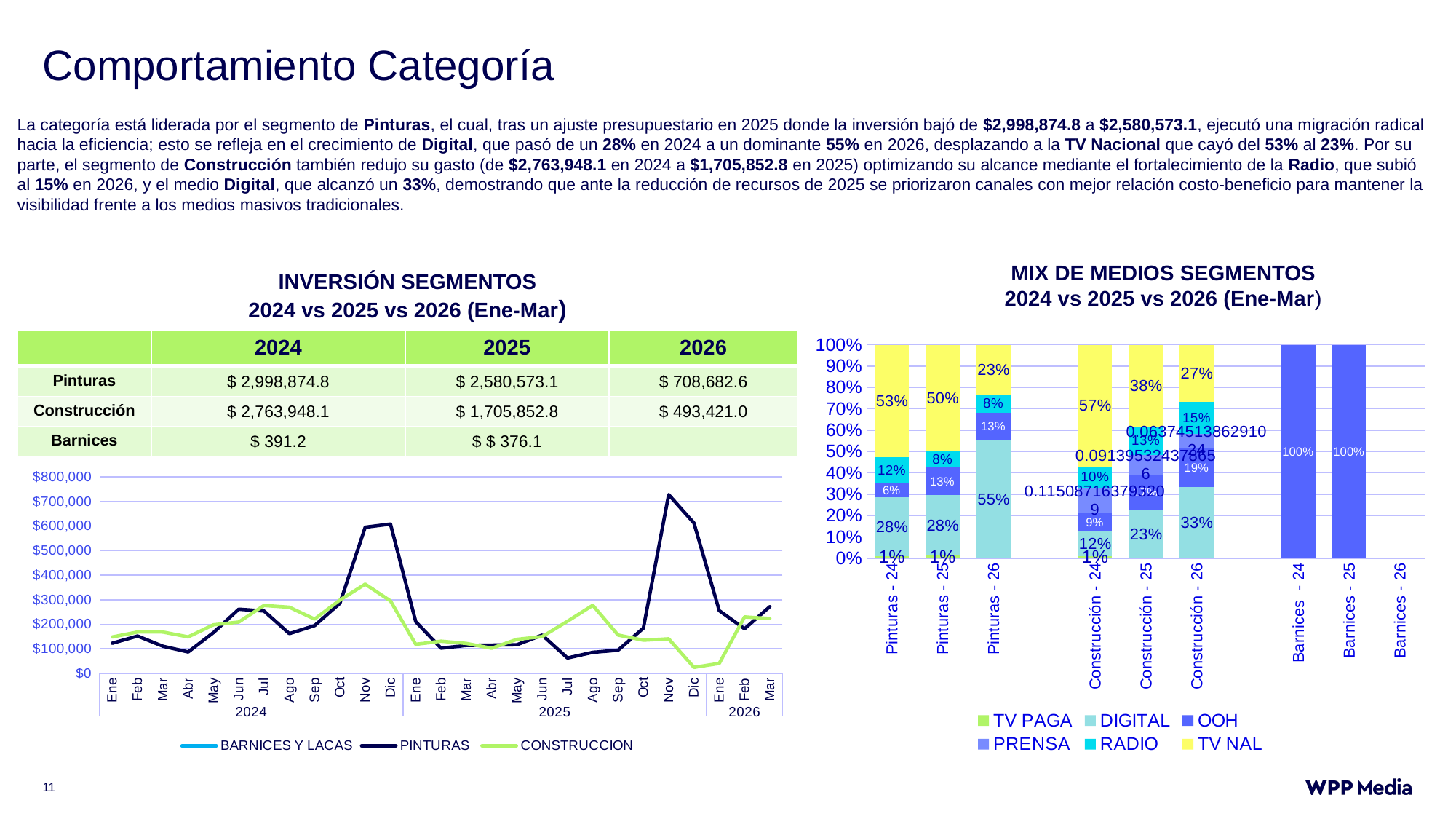

# Comportamiento Categoría
La categoría está liderada por el segmento de Pinturas, el cual, tras un ajuste presupuestario en 2025 donde la inversión bajó de $2,998,874.8 a $2,580,573.1, ejecutó una migración radical hacia la eficiencia; esto se refleja en el crecimiento de Digital, que pasó de un 28% en 2024 a un dominante 55% en 2026, desplazando a la TV Nacional que cayó del 53% al 23%. Por su parte, el segmento de Construcción también redujo su gasto (de $2,763,948.1 en 2024 a $1,705,852.8 en 2025) optimizando su alcance mediante el fortalecimiento de la Radio, que subió al 15% en 2026, y el medio Digital, que alcanzó un 33%, demostrando que ante la reducción de recursos de 2025 se priorizaron canales con mejor relación costo-beneficio para mantener la visibilidad frente a los medios masivos tradicionales.
MIX DE MEDIOS SEGMENTOS
2024 vs 2025 vs 2026 (Ene-Mar)
INVERSIÓN SEGMENTOS
2024 vs 2025 vs 2026 (Ene-Mar)

### Chart

| Category | TV PAGA | DIGITAL | OOH | PRENSA | RADIO | TV NAL |
|---|---|---|---|---|---|---|
| Pinturas - 24 | 0.011460229669075069 | 0.2753236765901664 | 0.06403990293452284 | None | 0.12252865479957074 | 0.5266475360066649 |
| Pinturas - 25 | 0.012305272683716005 | 0.2827928405295903 | 0.12961013076086805 | None | 0.07866735857305435 | 0.49614756829329915 |
| Pinturas - 26 | None | 0.5547183132168729 | 0.12745930687600204 | None | 0.08307414894363997 | 0.2331667685898322 |
|  | None | None | None | None | None | None |
| Construcción - 24 | 0.010443114154343248 | 0.11537406227190582 | 0.0898799302585431 | 0.11508716379320946 | 0.09972182080660504 | 0.5694939087153933 |
| Construcción - 25 | None | 0.22621314822521948 | 0.16668663161485103 | 0.09139532437865602 | 0.13383621789952047 | 0.38186867788175305 |
| Construcción - 26 | None | 0.33307286507323774 | 0.18583861688770684 | 0.06374513862910239 | 0.15040499636714072 | 0.26693838304281237 |
|  | None | None | None | None | None | None |
| Barnices  - 24 | None | None | 1.0 | None | None | None |
| Barnices - 25 | None | None | 1.0 | None | None | None |
| Barnices - 26 | None | None | None | None | None | None |
|  | 2024 | 2025 | 2026 |
| --- | --- | --- | --- |
| Pinturas | $ 2,998,874.8 | $ 2,580,573.1 | $ 708,682.6 |
| Construcción | $ 2,763,948.1 | $ 1,705,852.8 | $ 493,421.0 |
| Barnices | $ 391.2 | $ $ 376.1 |  |

### Chart

| Category | BARNICES Y LACAS | PINTURAS  | CONSTRUCCION |
|---|---|---|---|
| Ene | None | 122755.95912759616 | 148141.2649436629 |
| Feb | None | 151864.57211654726 | 168446.39429529555 |
| Mar | None | 110392.63101345765 | 168164.3913004584 |
| Abr | None | 86992.72306175387 | 148351.21365079447 |
| May | None | 165976.60756248952 | 197628.4897798028 |
| Jun | None | 261410.5918364689 | 208837.2319450464 |
| Jul | None | 254017.55050877514 | 276650.25272106007 |
| Ago | None | 161786.94997539461 | 269455.59322161437 |
| Sep | 197.630953395516 | 194495.39686850723 | 221130.63868910162 |
| Oct | None | 285447.00251564477 | 298645.81333052245 |
| Nov | None | 595330.5056073335 | 363231.4355829023 |
| Dic | 193.559210611817 | 608404.3070668839 | 295265.41383914876 |
| Ene | None | 210561.79079170994 | 118059.62697344011 |
| Feb | None | 102331.49863165995 | 130884.21879491537 |
| Mar | None | 113701.50255675697 | 121889.163218486 |
| Abr | 189.046834732904 | 114927.75055792932 | 102171.48661142036 |
| May | None | 116528.37778107182 | 138357.9965826498 |
| Jun | None | 155823.34852483752 | 149688.46329775156 |
| Jul | None | 62474.03148307533 | 211938.11862648817 |
| Ago | None | 85615.87822219612 | 277319.5601159937 |
| Sep | 187.069318230451 | 94055.78436706912 | 155879.7625198818 |
| Oct | None | 183999.77673822167 | 134896.64817869136 |
| Nov | None | 727963.7003664607 | 140457.2080885765 |
| Dic | None | 612589.6889057504 | 24310.499999999993 |
| Ene | None | 255604.043574335 | 40346.540000000015 |
| Feb | None | 181449.2910863049 | 229685.45132635094 |
| Mar | None | 271629.30774259544 | 223389.0502342174 |
11